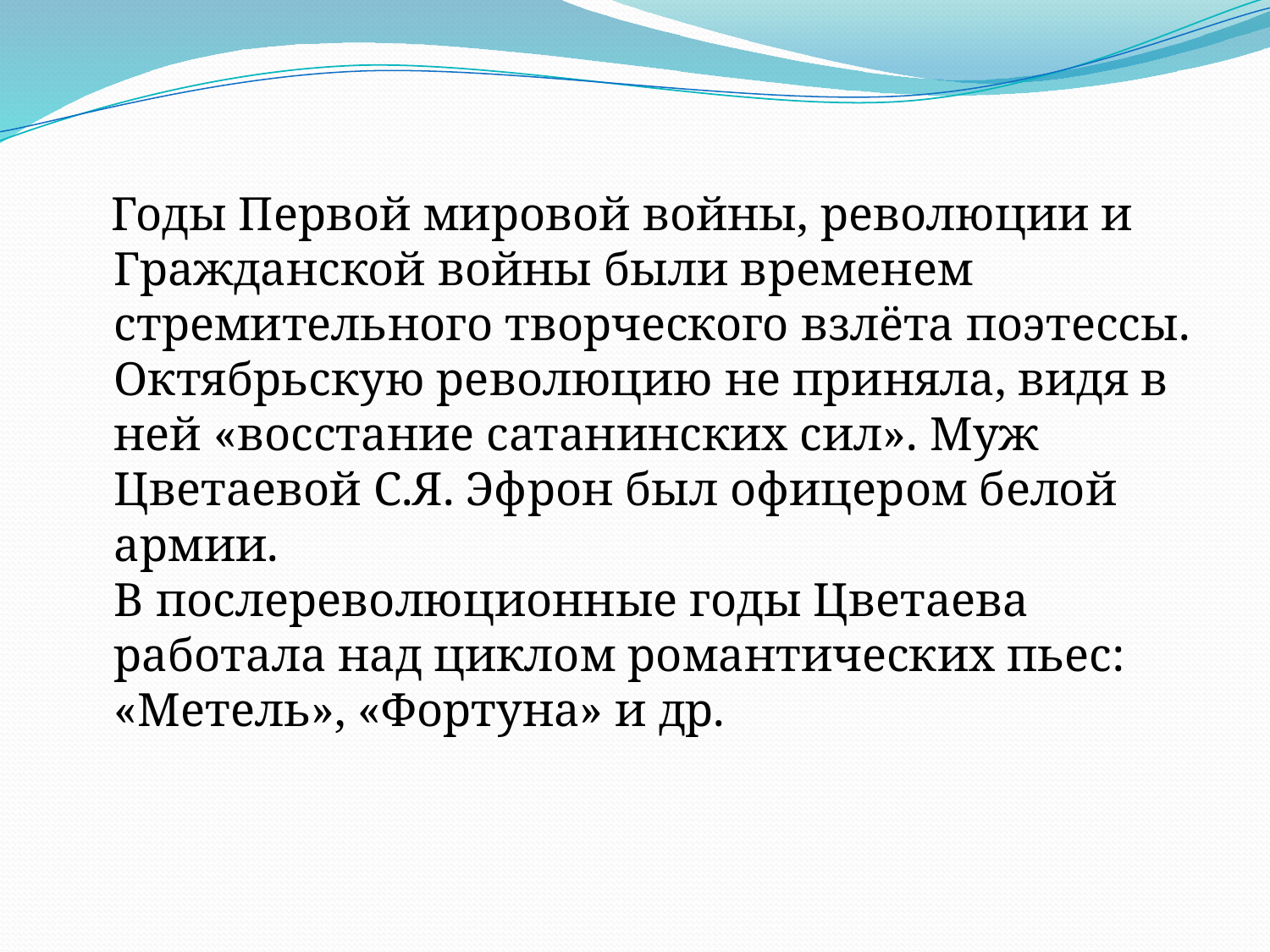

Годы Первой мировой войны, революции и Гражданской войны были временем стремительного творческого взлёта поэтессы. Октябрьскую революцию не приняла, видя в ней «восстание сатанинских сил». Муж Цветаевой С.Я. Эфрон был офицером белой армии.
В послереволюционные годы Цветаева работала над циклом романтических пьес: «Метель», «Фортуна» и др.